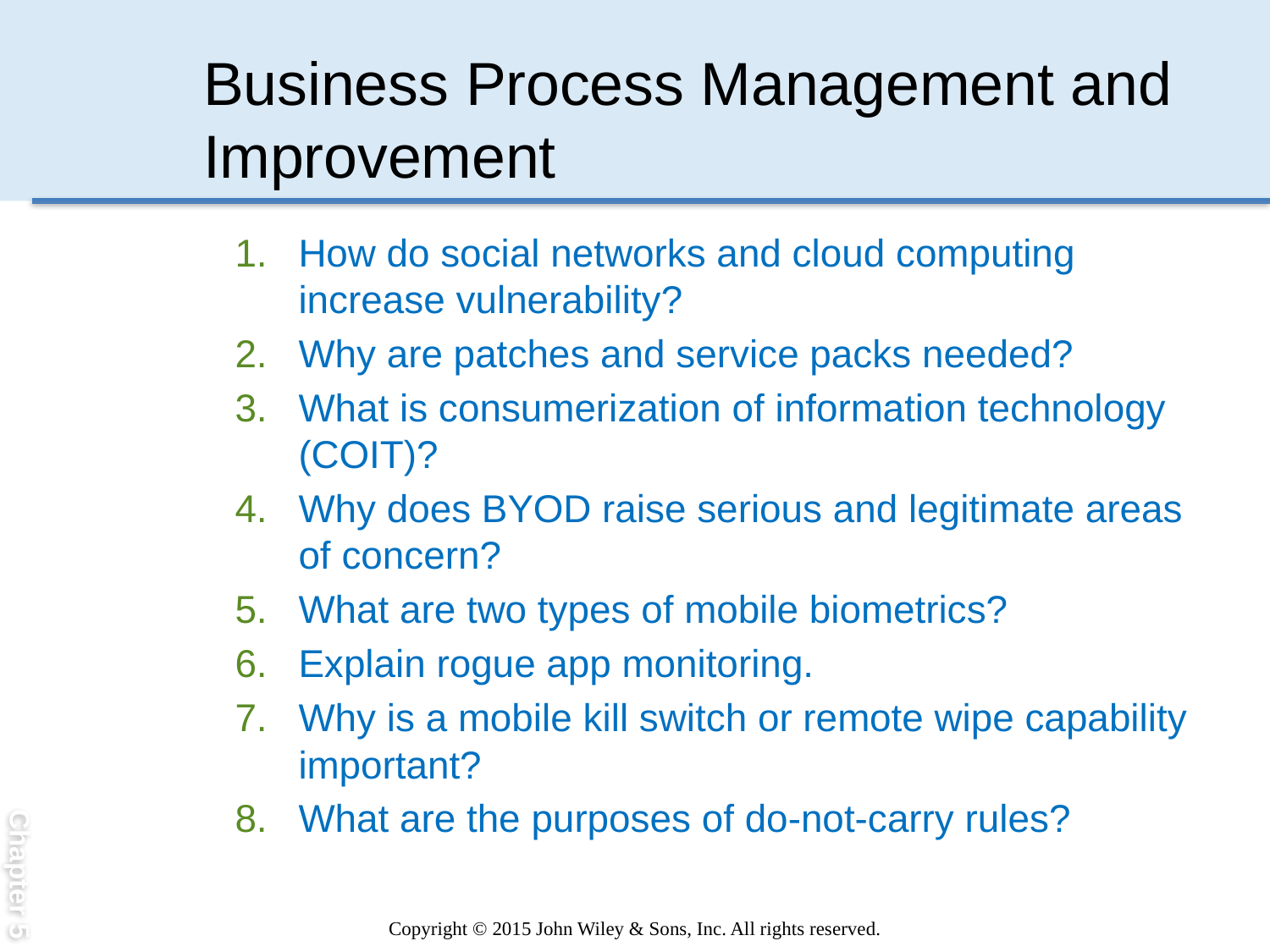

Chapter 5
# Business Process Management and Improvement
How do social networks and cloud computing increase vulnerability?
Why are patches and service packs needed?
What is consumerization of information technology (COIT)?
Why does BYOD raise serious and legitimate areas of concern?
What are two types of mobile biometrics?
Explain rogue app monitoring.
Why is a mobile kill switch or remote wipe capability important?
What are the purposes of do-not-carry rules?